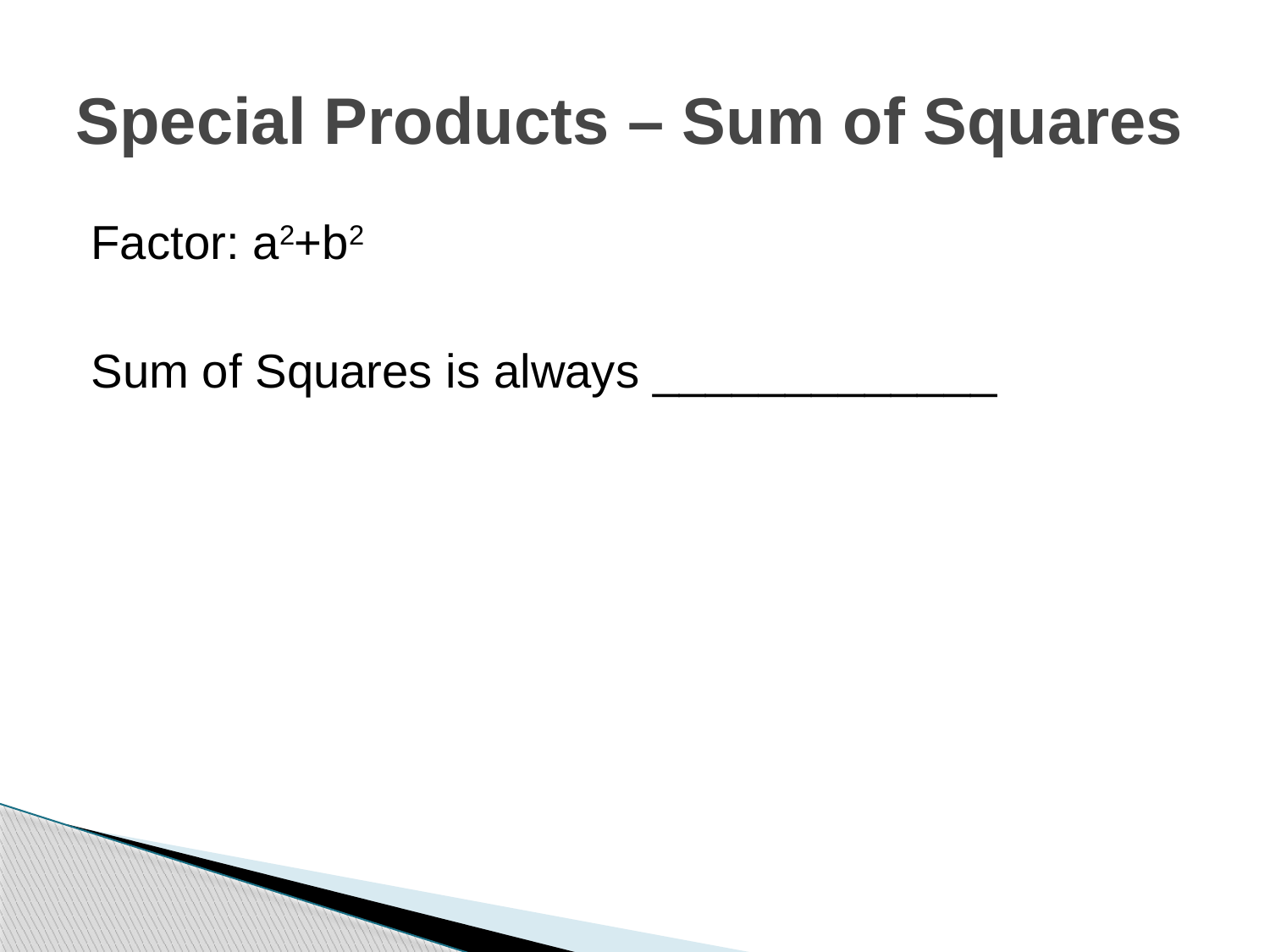

# Special Products – Sum of Squares
Factor: a2+b2

Sum of Squares is always _____________